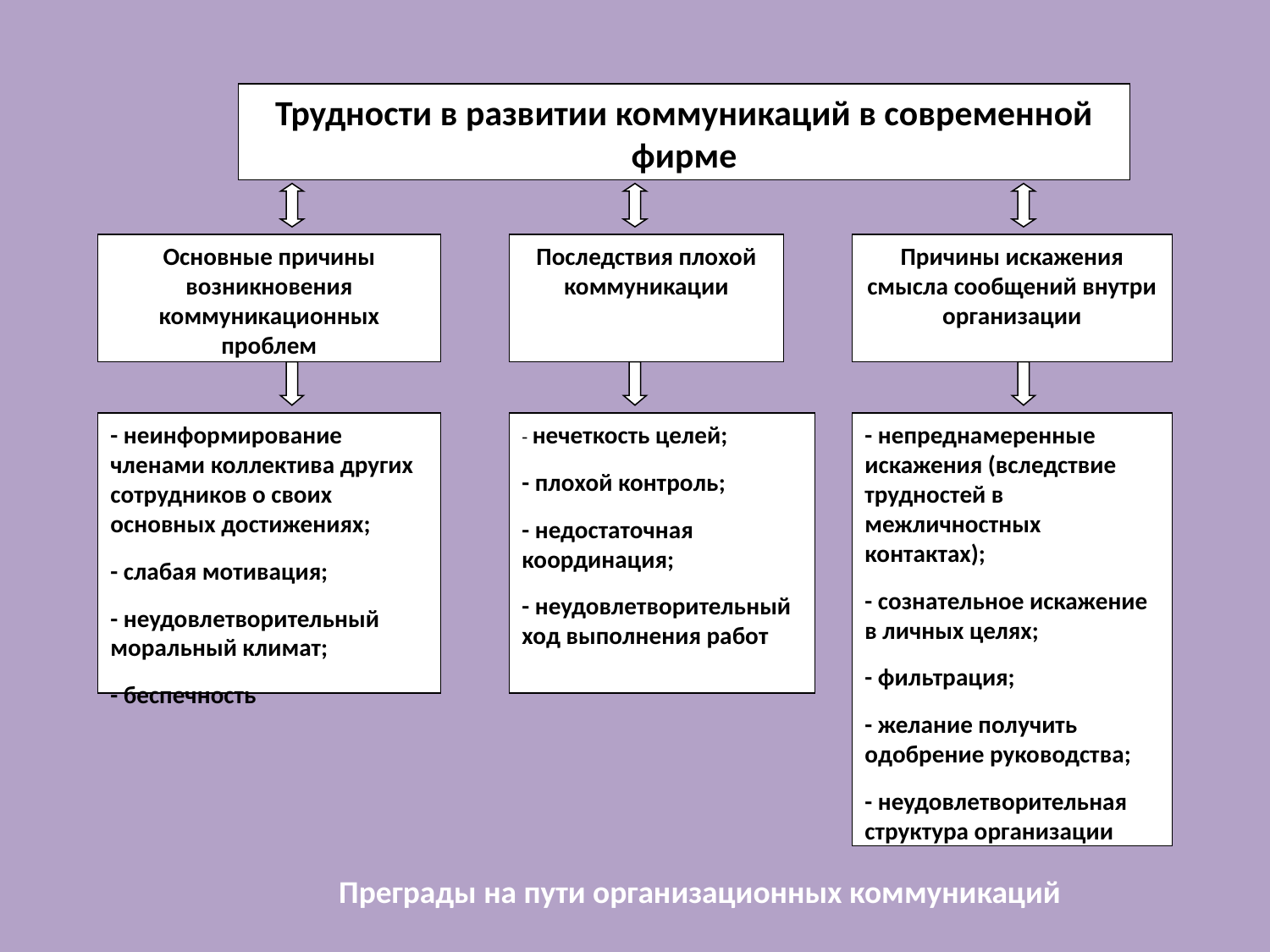

Трудности в развитии коммуникаций в современной фирме

Основные причины возникновения коммуникационных проблем
Последствия плохой коммуникации
Причины искажения смысла сообщений внутри организации

- неинформирование  членами коллектива других сотрудников о своих основных достижениях;
- слабая мотивация;
- неудовлетворительный моральный климат;
- беспечность
- нечеткость целей;
- плохой контроль;
- недостаточная координация;
- неудовлетворительный ход выполнения работ
- непреднамеренные искажения (вследствие трудностей в межличностных контактах);
- сознательное искажение в личных целях;
- фильтрация;
- желание получить одобрение руководства;
- неудовлетворительная структура организации

Преграды на пути организационных коммуникаций